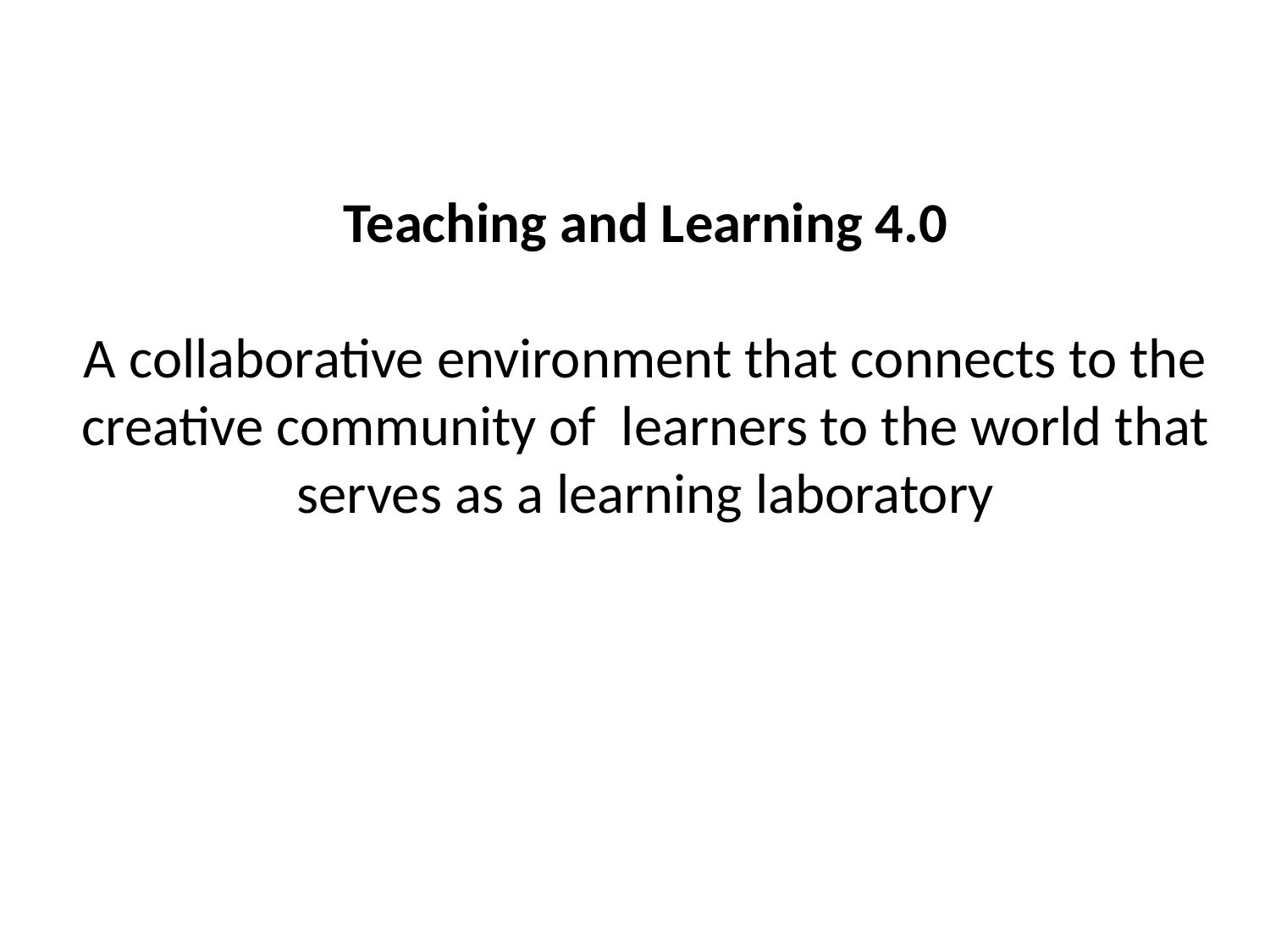

Teaching and Learning 4.0

A collaborative environment that connects to the creative community of  learners to the world that serves as a learning laboratory